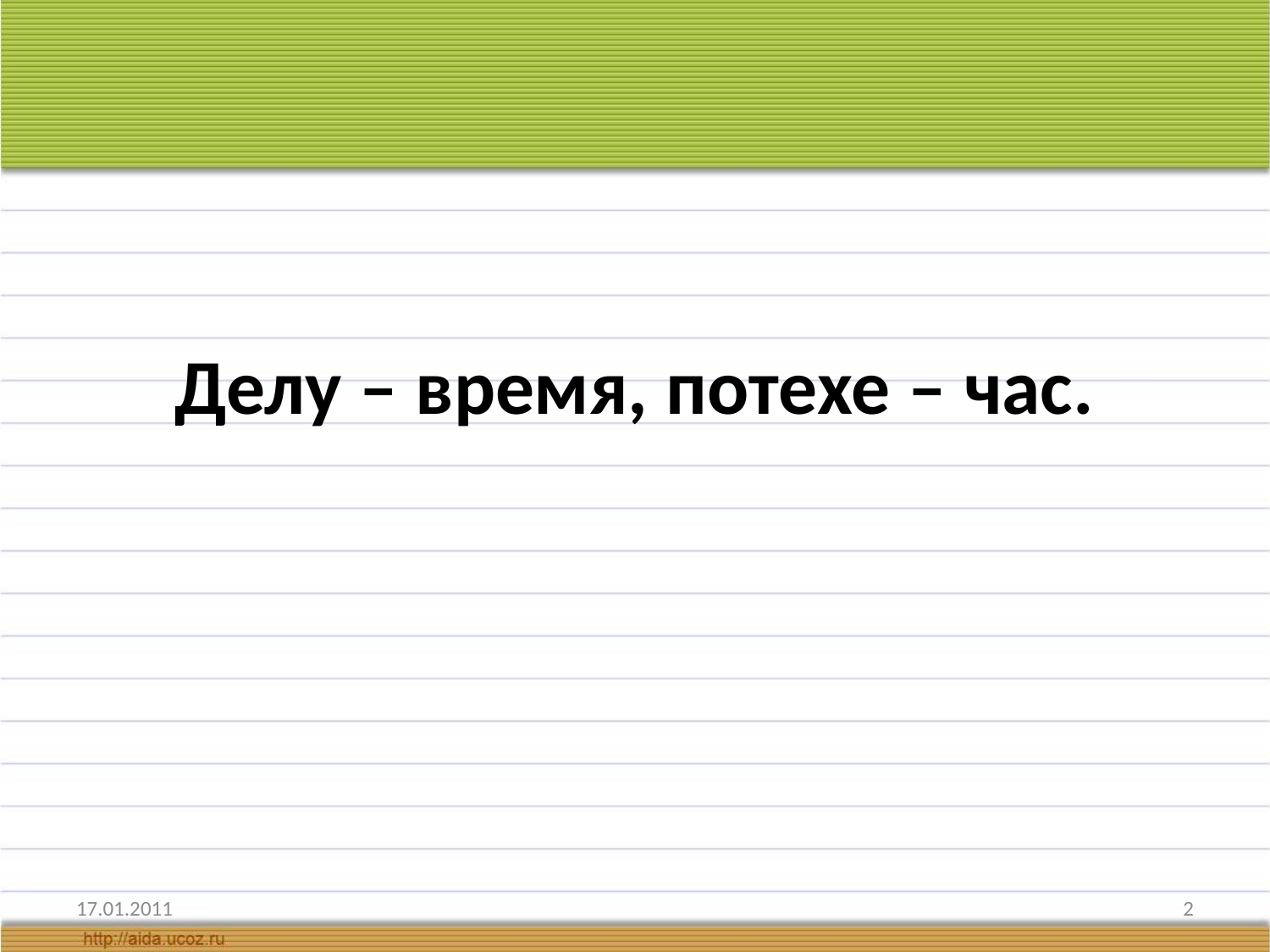

#

Делу – время, потехе – час.
17.01.2011
2